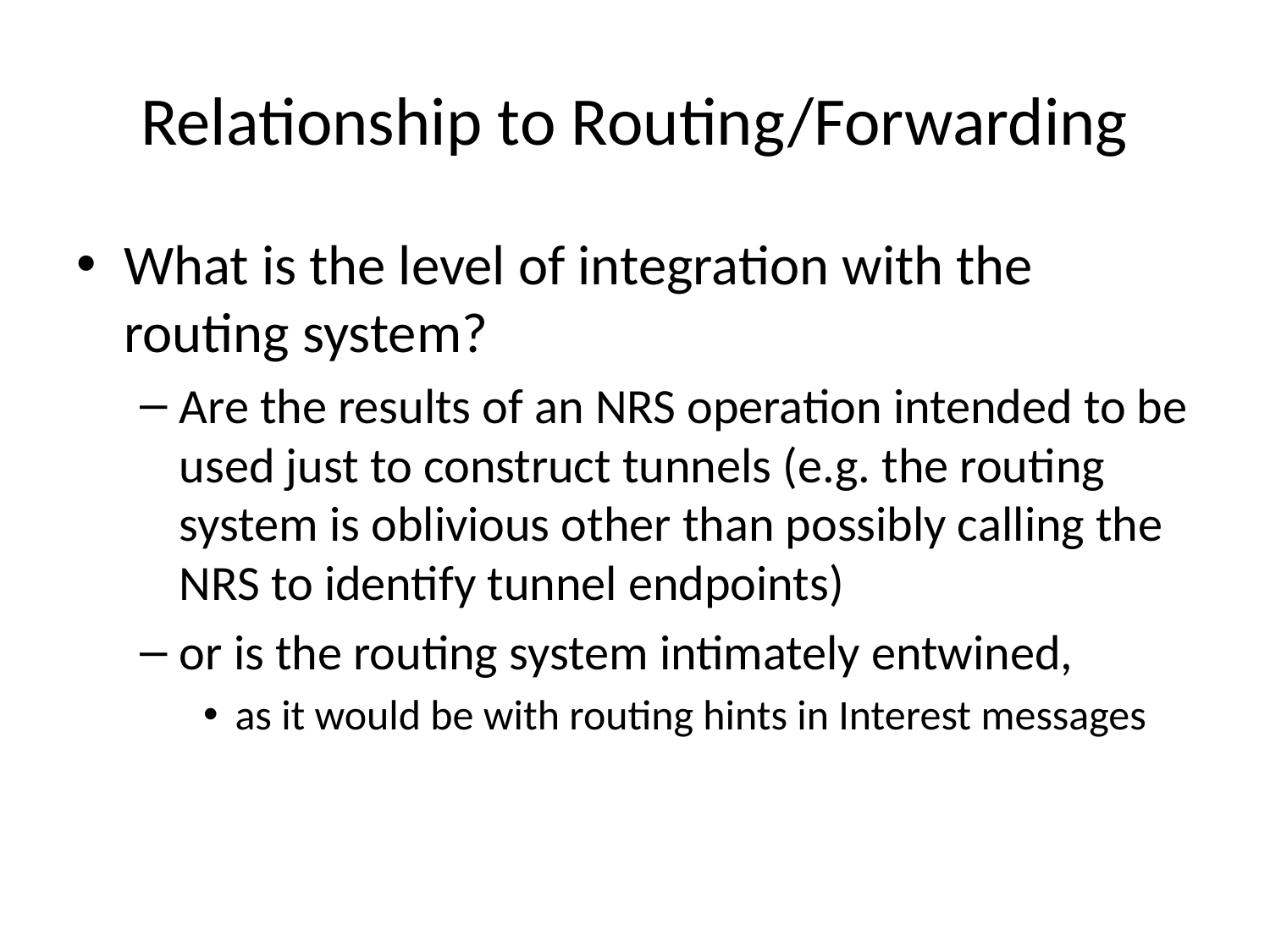

# Relationship to Routing/Forwarding
What is the level of integration with the routing system?
Are the results of an NRS operation intended to be used just to construct tunnels (e.g. the routing system is oblivious other than possibly calling the NRS to identify tunnel endpoints)
or is the routing system intimately entwined,
as it would be with routing hints in Interest messages